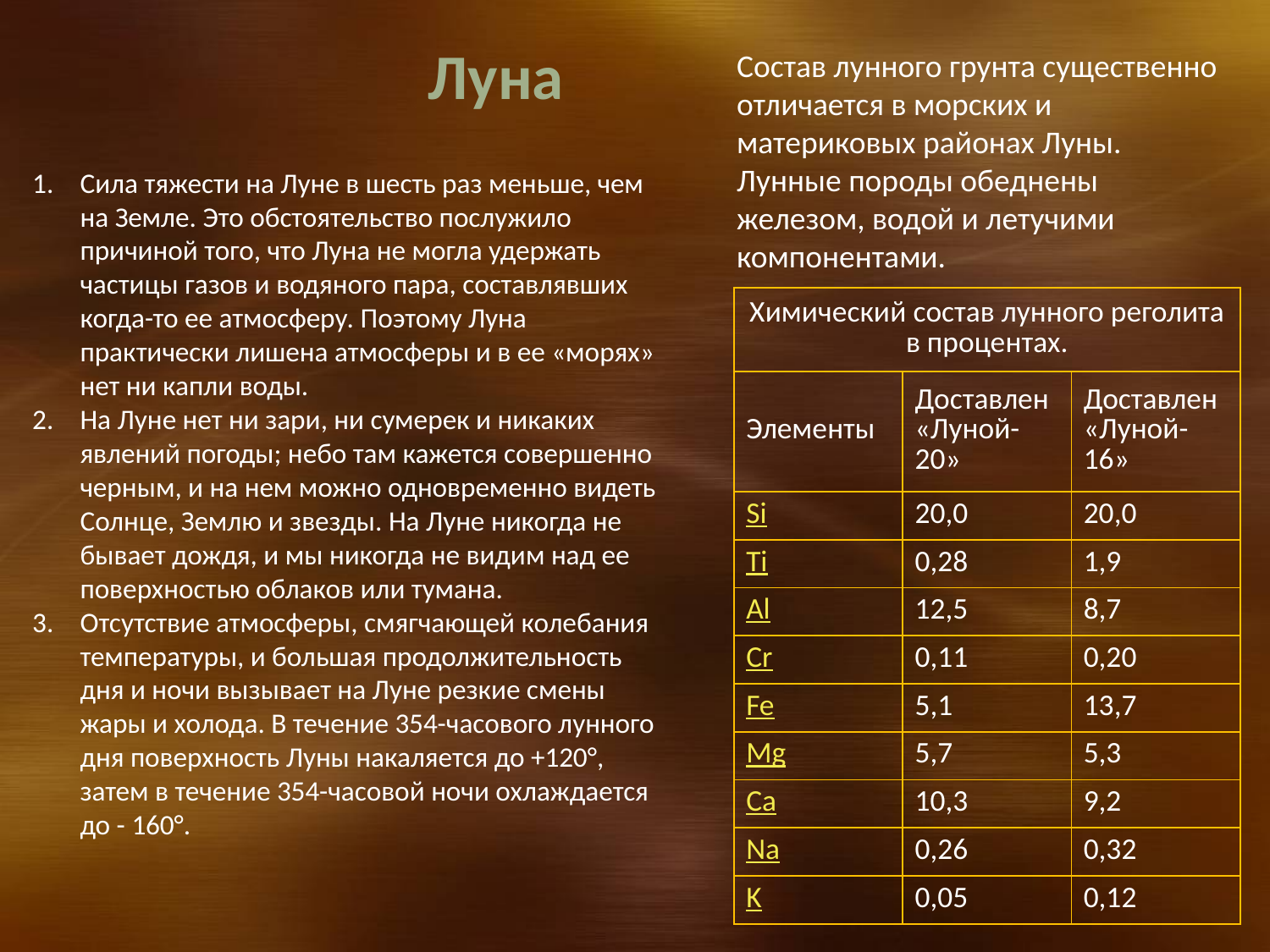

Луна
Состав лунного грунта существенно отличается в морских и материковых районах Луны. Лунные породы обеднены железом, водой и летучими компонентами.
Сила тяжести на Луне в шесть раз меньше, чем на Земле. Это обстоятельство послужило причиной того, что Луна не могла удержать частицы газов и водяного пара, составлявших когда-то ее атмосферу. Поэтому Луна практически лишена атмосферы и в ее «морях» нет ни капли воды.
На Луне нет ни зари, ни сумерек и никаких явлений погоды; небо там кажется совершенно черным, и на нем можно одновременно видеть Солнце, Землю и звезды. На Луне никогда не бывает дождя, и мы никогда не видим над ее поверхностью облаков или тумана.
Отсутствие атмосферы, смягчающей колебания температуры, и большая продолжительность дня и ночи вызывает на Луне резкие смены жары и холода. В течение 354-часового лунного дня поверхность Луны накаляется до +120°, затем в течение 354-часовой ночи охлаждается до - 160°.
| Химический состав лунного реголита в процентах. |  |  |
| --- | --- | --- |
| Элементы | Доставлен «Луной-20» | Доставлен «Луной-16» |
| Si | 20,0 | 20,0 |
| Ti | 0,28 | 1,9 |
| Al | 12,5 | 8,7 |
| Cr | 0,11 | 0,20 |
| Fe | 5,1 | 13,7 |
| Mg | 5,7 | 5,3 |
| Ca | 10,3 | 9,2 |
| Na | 0,26 | 0,32 |
| K | 0,05 | 0,12 |